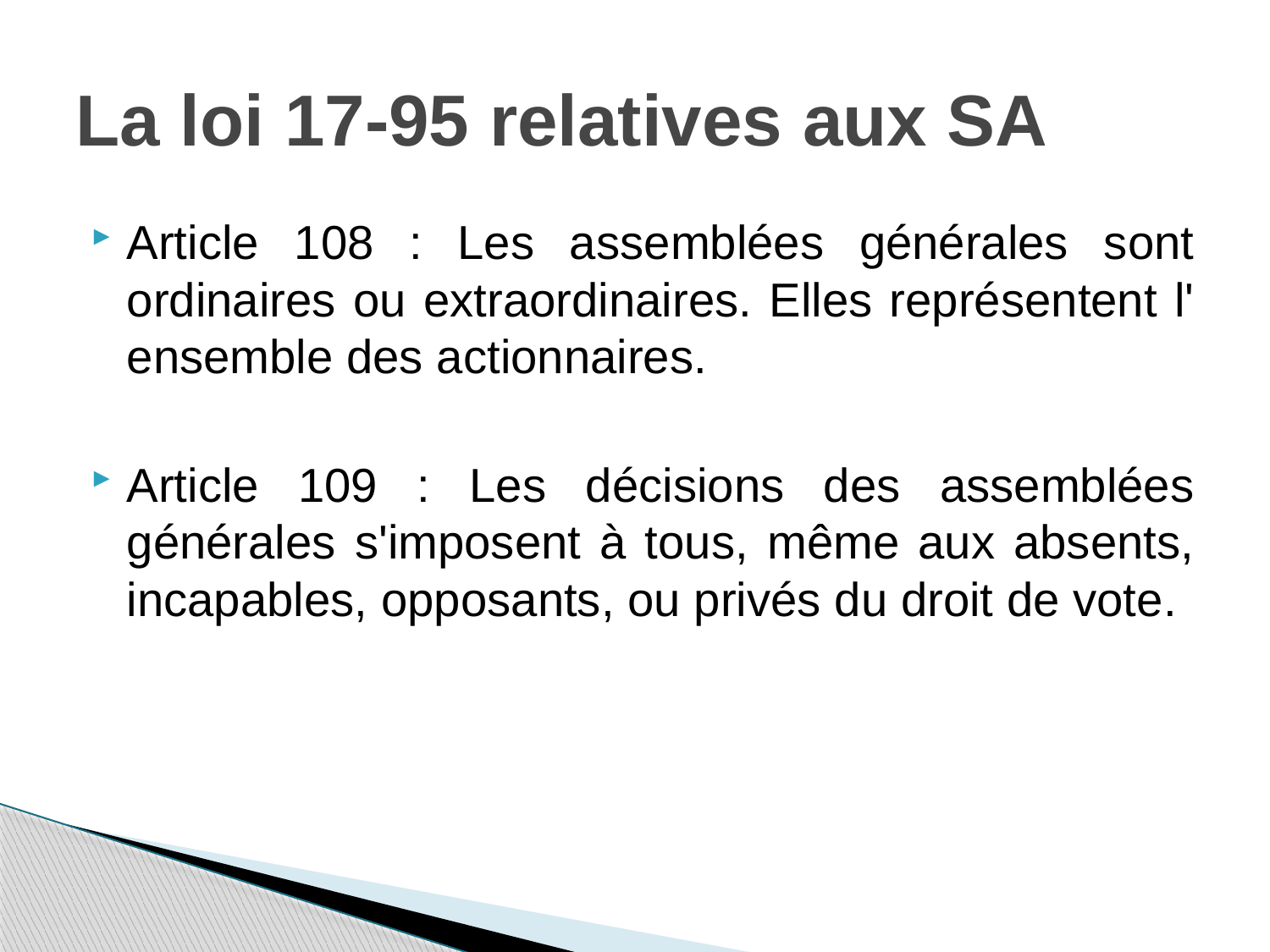

# La loi 17-95 relatives aux SA
Article 108 : Les assemblées générales sont ordinaires ou extraordinaires. Elles représentent l' ensemble des actionnaires.

Article 109 : Les décisions des assemblées générales s'imposent à tous, même aux absents, incapables, opposants, ou privés du droit de vote.